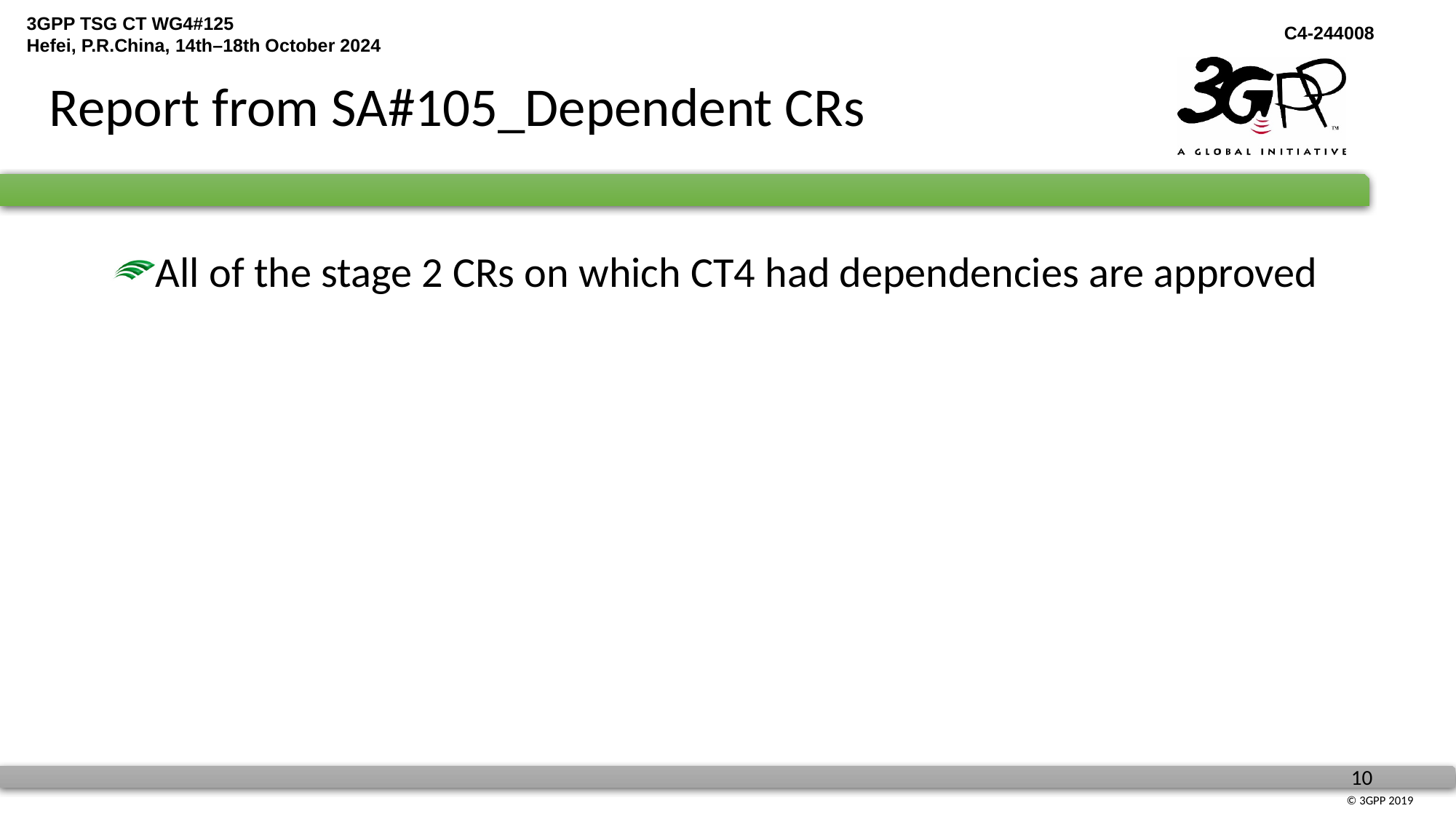

# Report from SA#105_Dependent CRs
All of the stage 2 CRs on which CT4 had dependencies are approved